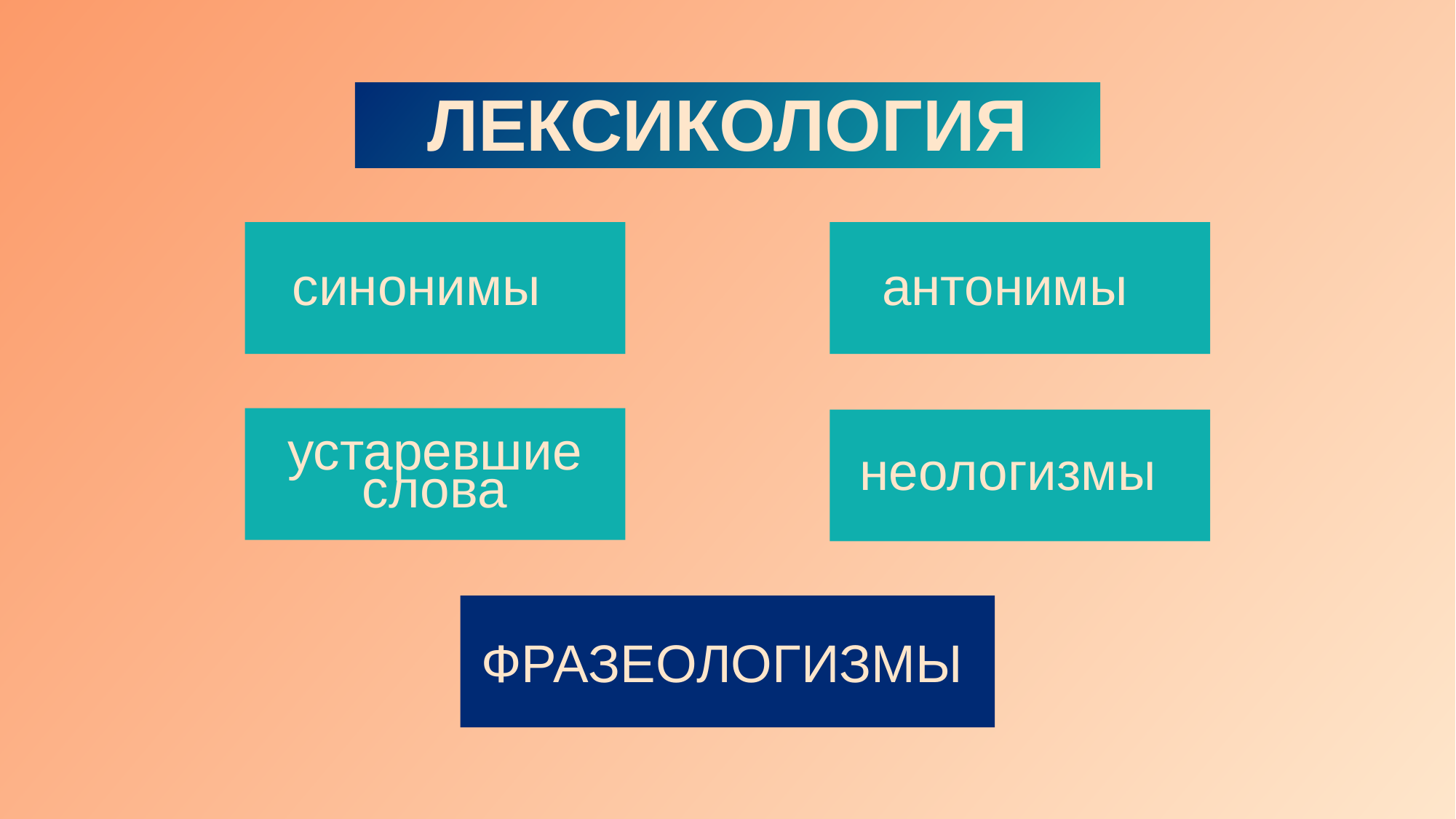

# лЕКСИКОЛОГИЯ

синонимы
антонимы

неологизмы
устаревшие слова

ФРАЗЕОЛОГИЗМЫ